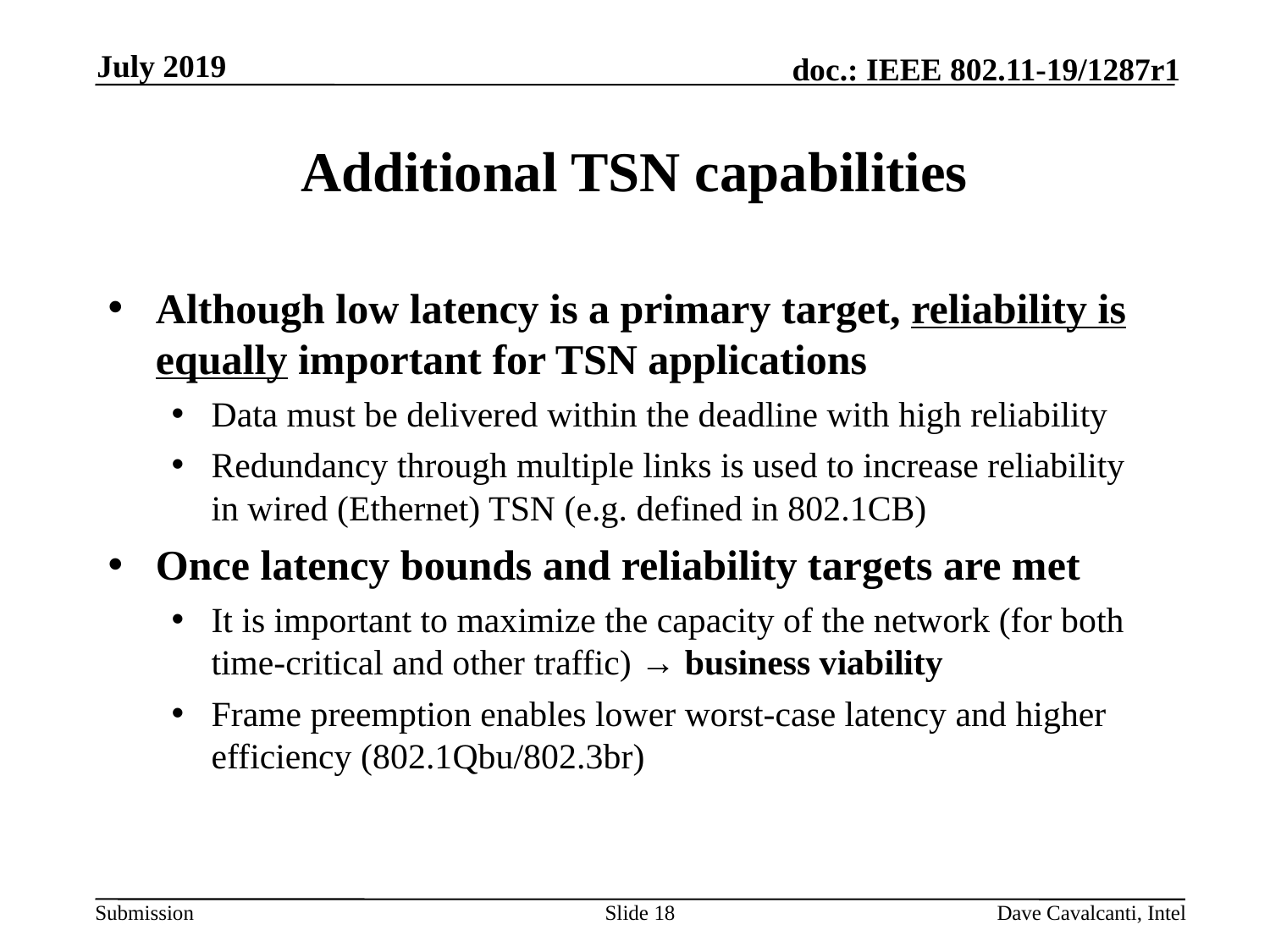

July 2019
# Additional TSN capabilities
Although low latency is a primary target, reliability is equally important for TSN applications
Data must be delivered within the deadline with high reliability
Redundancy through multiple links is used to increase reliability in wired (Ethernet) TSN (e.g. defined in 802.1CB)
Once latency bounds and reliability targets are met
It is important to maximize the capacity of the network (for both time-critical and other traffic) → business viability
Frame preemption enables lower worst-case latency and higher efficiency (802.1Qbu/802.3br)
Slide 18
Dave Cavalcanti, Intel